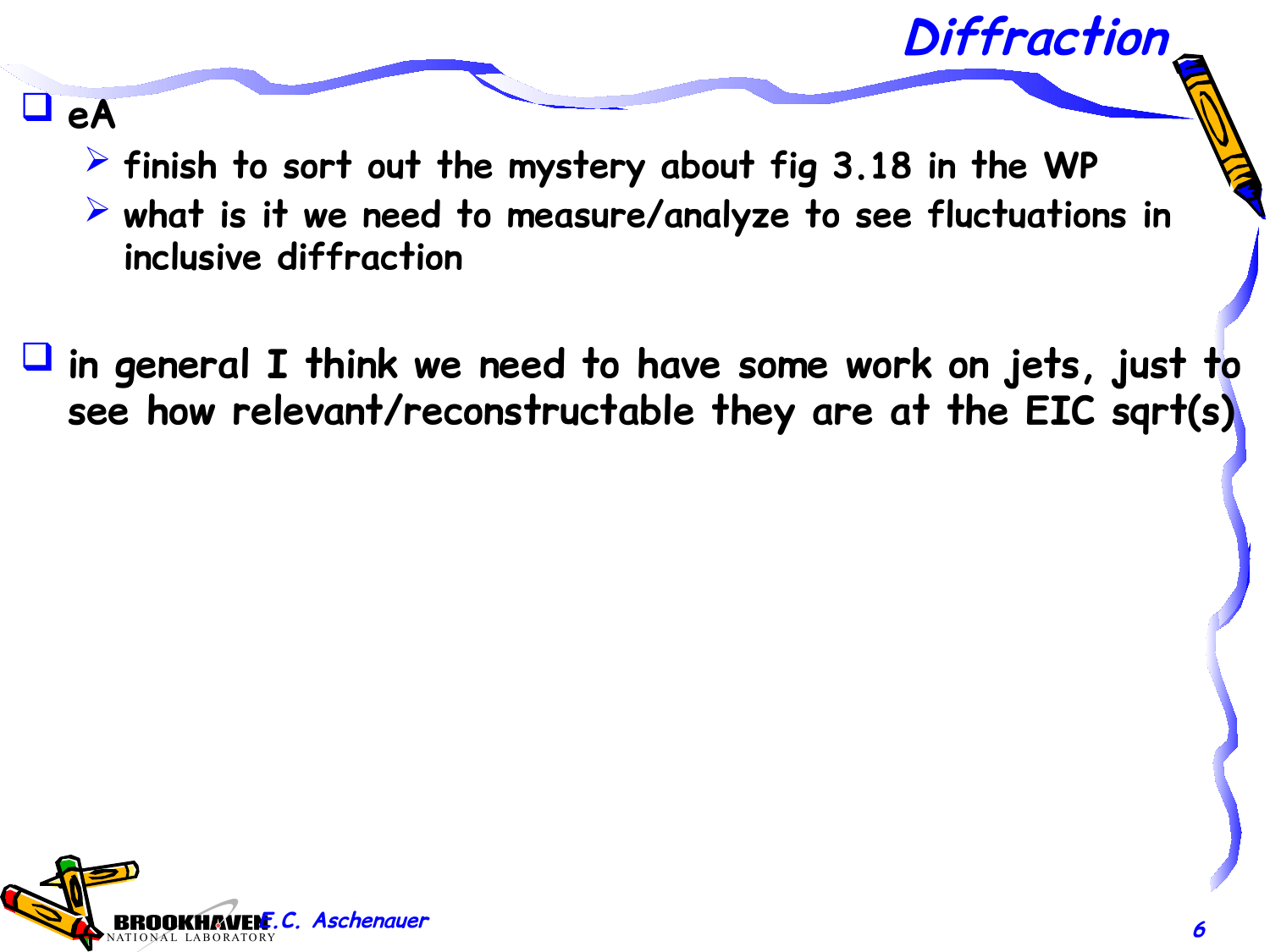

# Diffraction
eA
finish to sort out the mystery about fig 3.18 in the WP
what is it we need to measure/analyze to see fluctuations in inclusive diffraction

in general I think we need to have some work on jets, just to see how relevant/reconstructable they are at the EIC sqrt(s)
E.C. Aschenauer
6